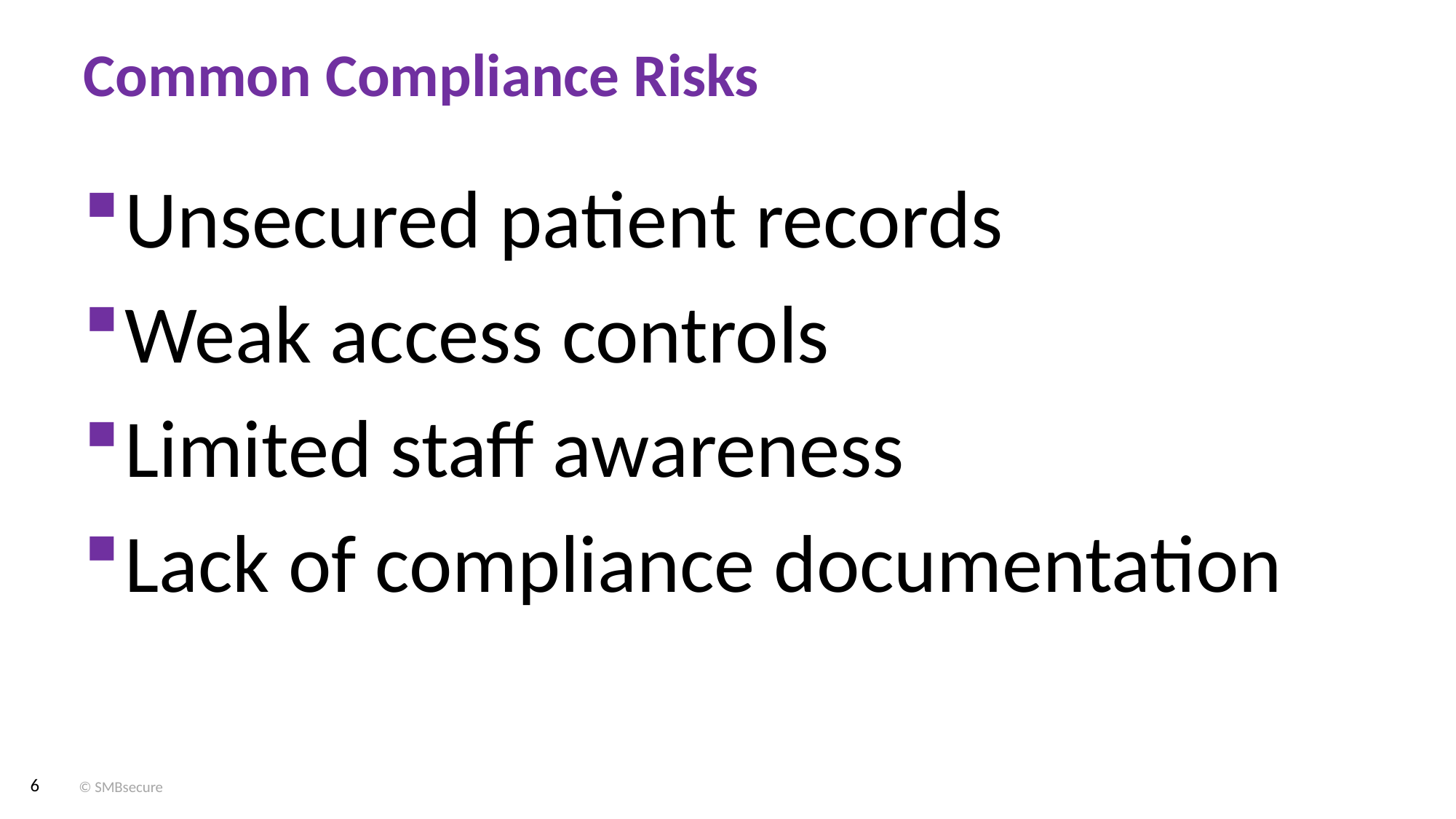

# Common Compliance Risks
Unsecured patient records
Weak access controls
Limited staff awareness
Lack of compliance documentation